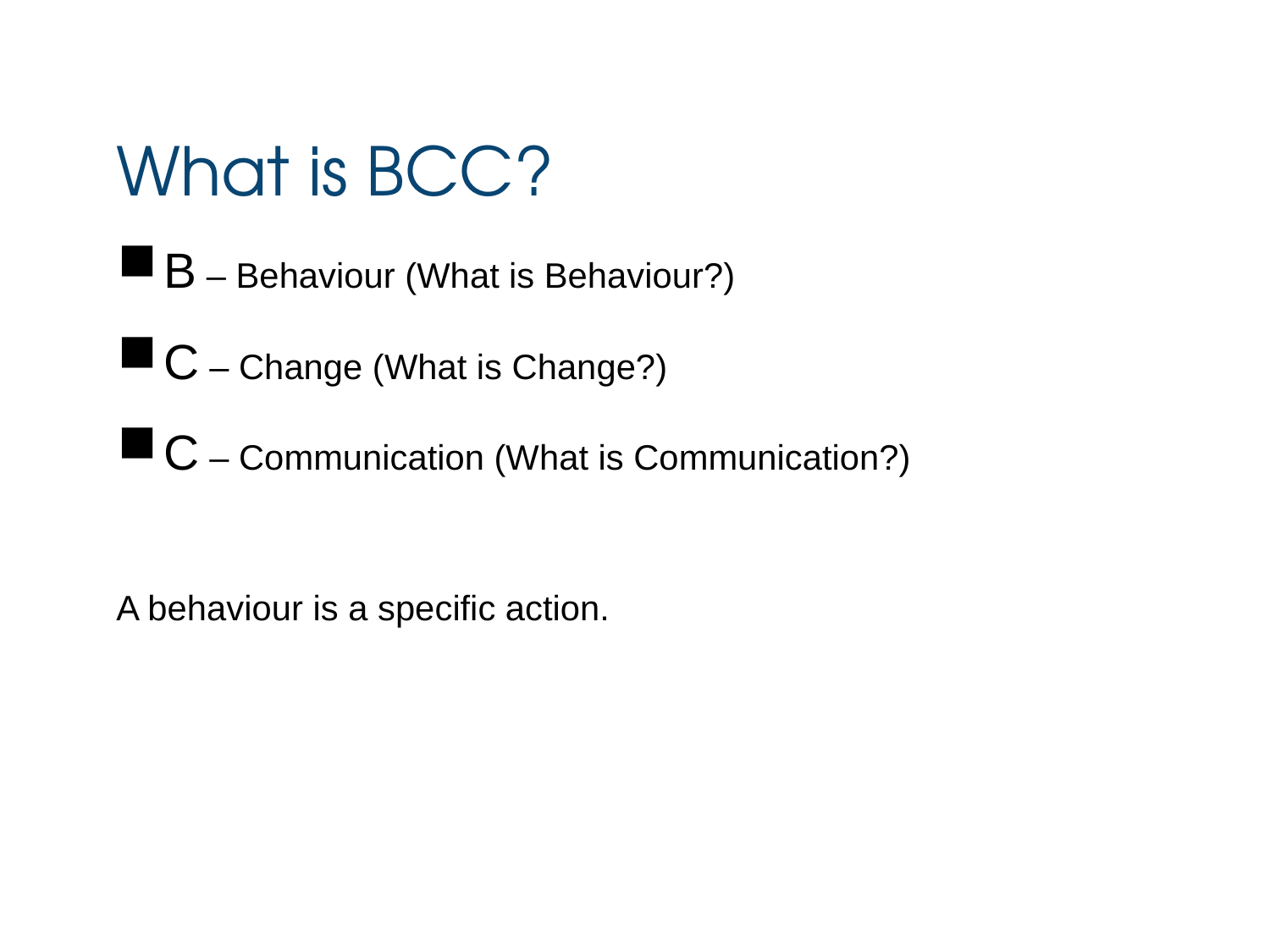

# What is BCC?
B – Behaviour (What is Behaviour?)
C – Change (What is Change?)
C – Communication (What is Communication?)

A behaviour is a specific action.